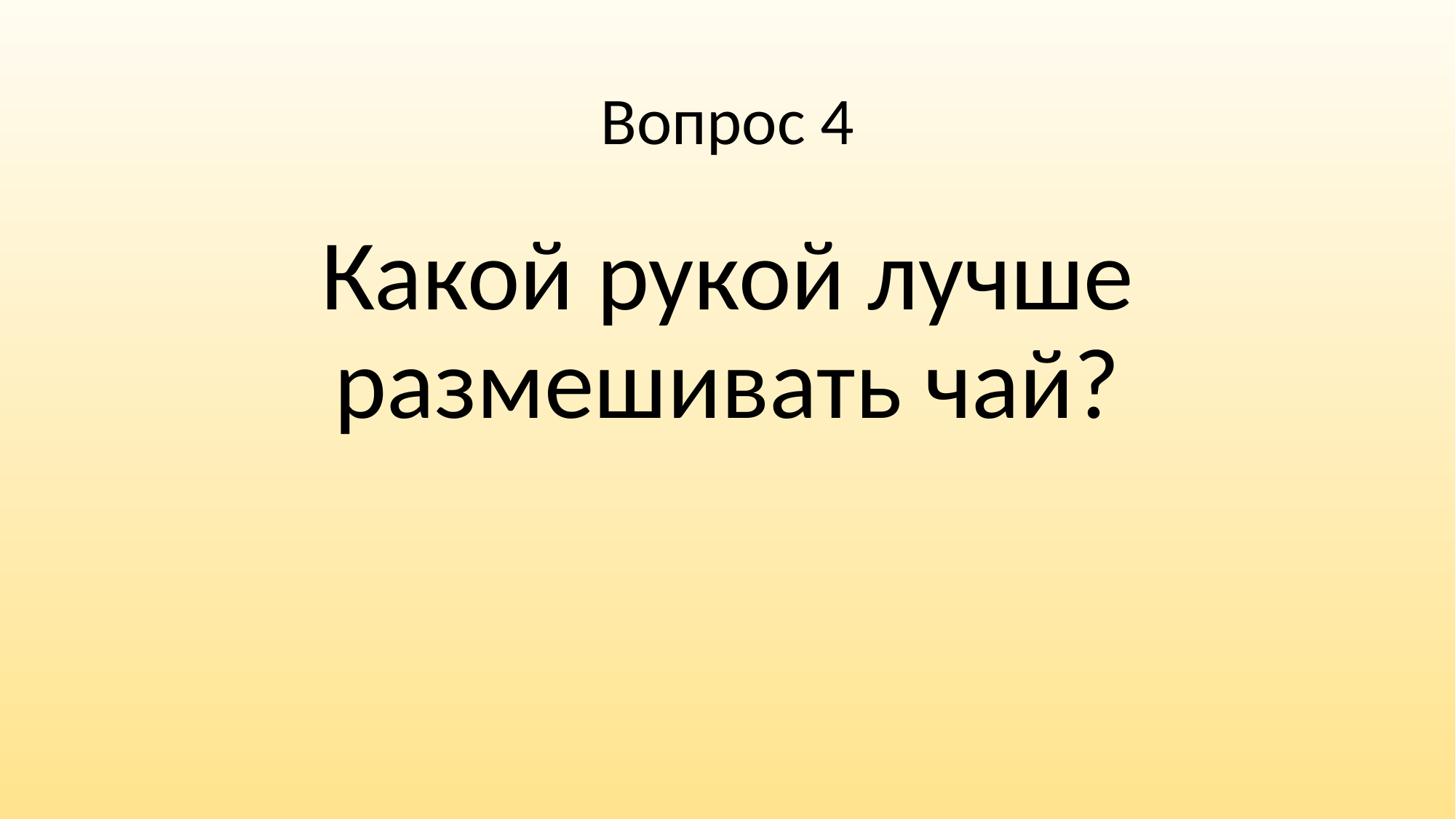

# Вопрос 4
Какой рукой лучше размешивать чай?